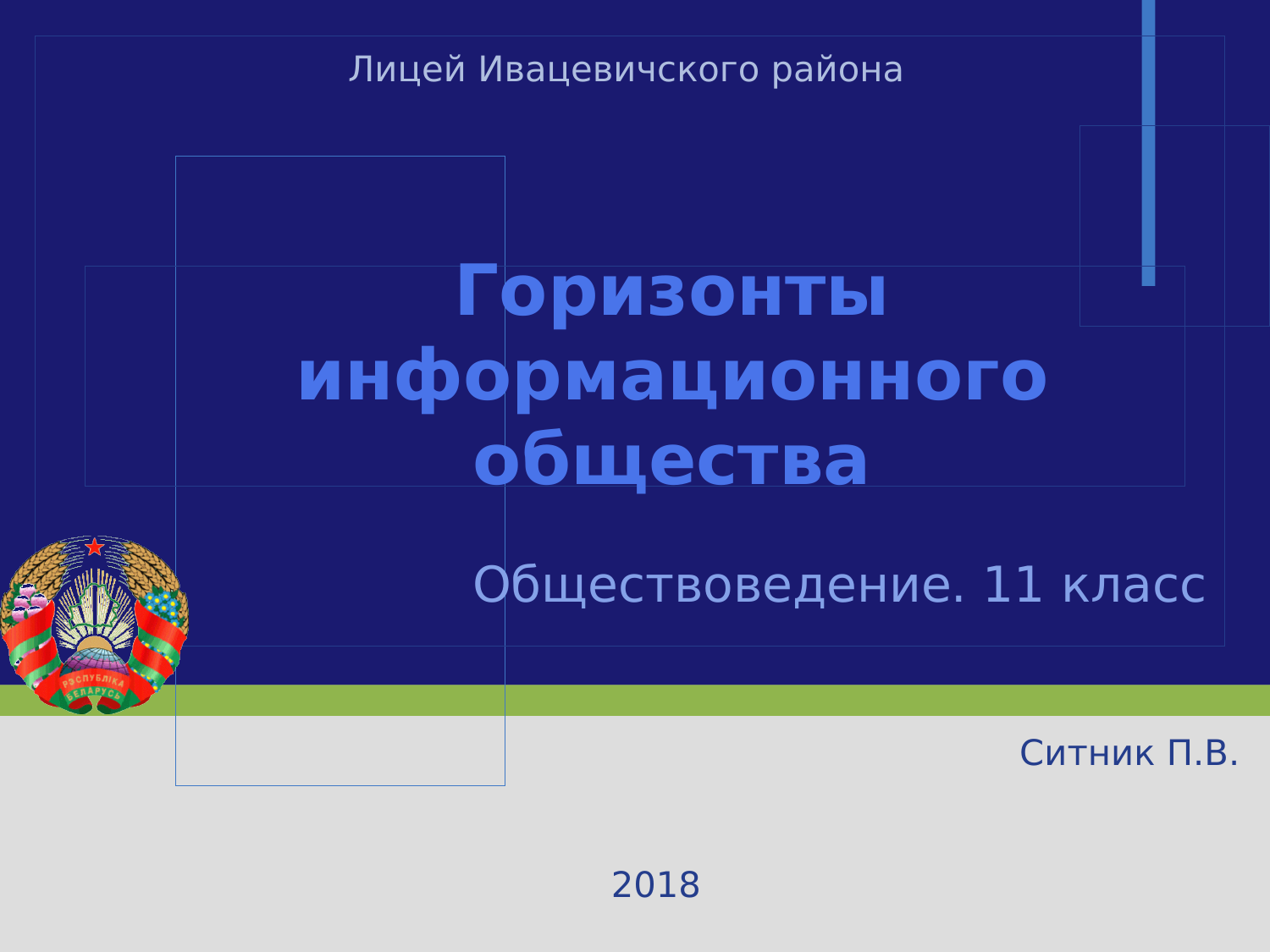

Лицей Ивацевичского района
# Горизонты информационного общества
Обществоведение. 11 класс
Ситник П.В.
2018